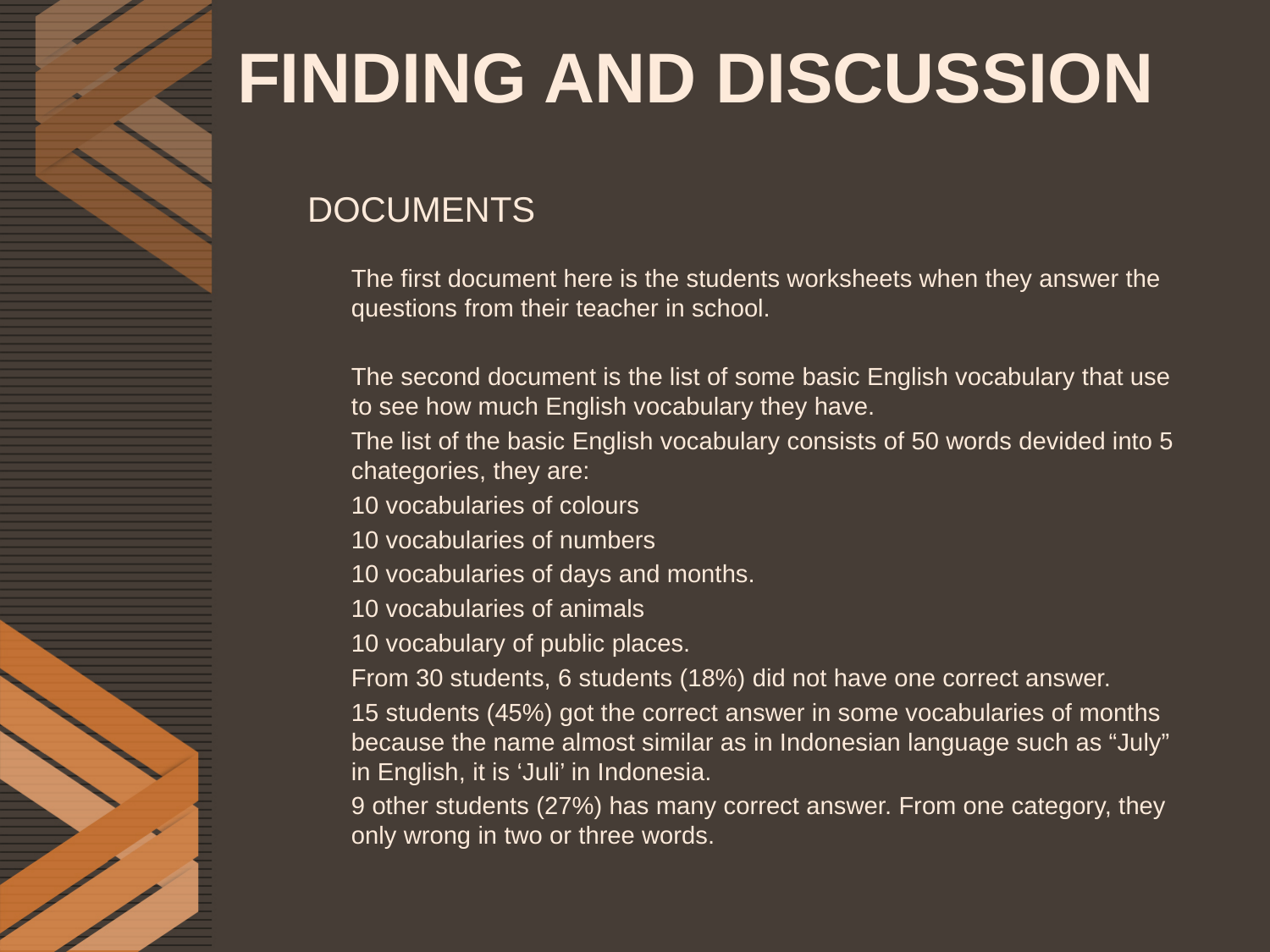

# FINDING AND DISCUSSION
DOCUMENTS
The first document here is the students worksheets when they answer the questions from their teacher in school.

The second document is the list of some basic English vocabulary that use to see how much English vocabulary they have.
The list of the basic English vocabulary consists of 50 words devided into 5 chategories, they are:
10 vocabularies of colours
10 vocabularies of numbers
10 vocabularies of days and months.
10 vocabularies of animals
10 vocabulary of public places.
From 30 students, 6 students (18%) did not have one correct answer.
15 students (45%) got the correct answer in some vocabularies of months because the name almost similar as in Indonesian language such as “July” in English, it is ‘Juli’ in Indonesia.
9 other students (27%) has many correct answer. From one category, they only wrong in two or three words.